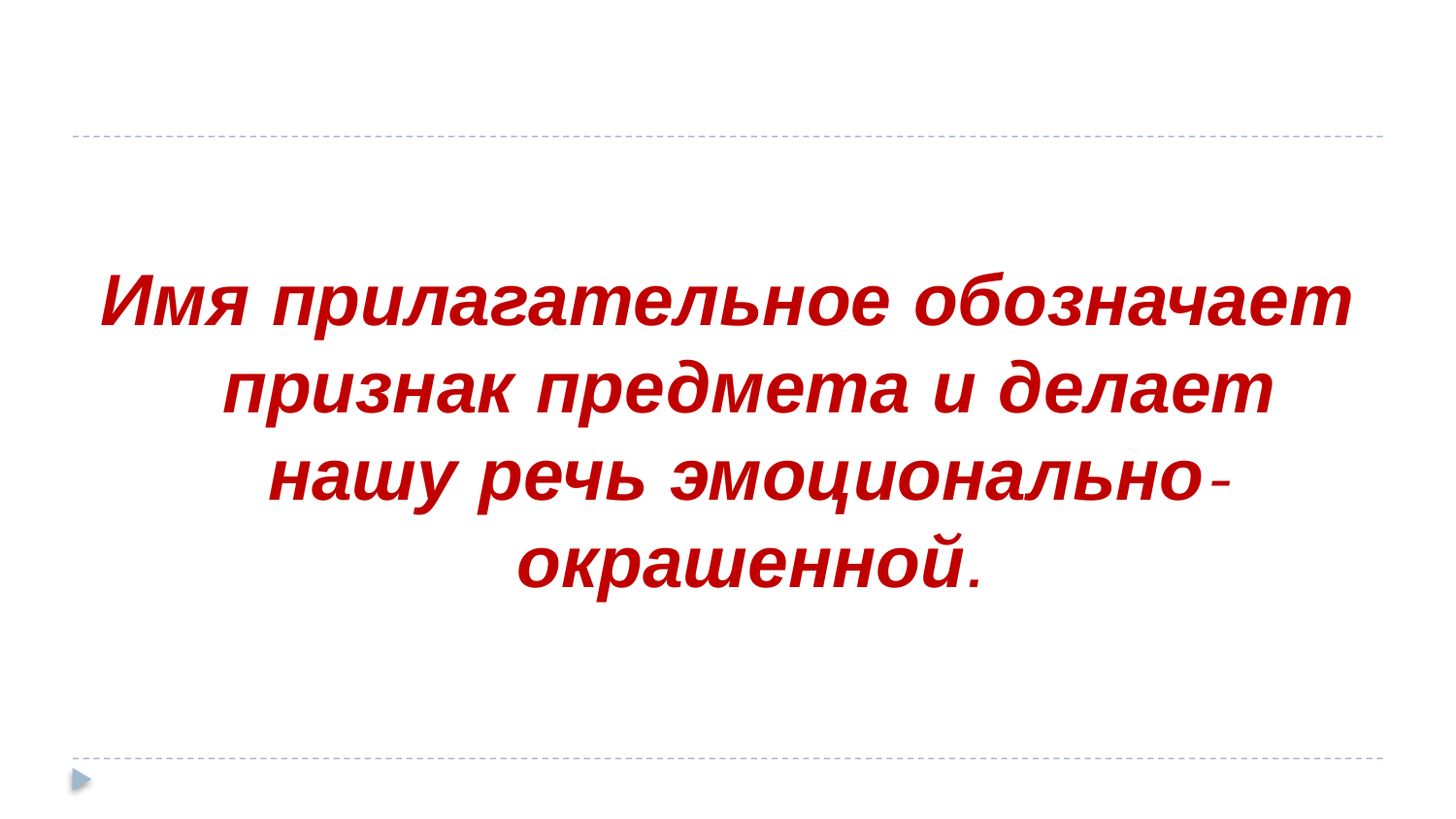

Имя прилагательное обозначает признак предмета и делает нашу речь эмоционально-окрашенной.